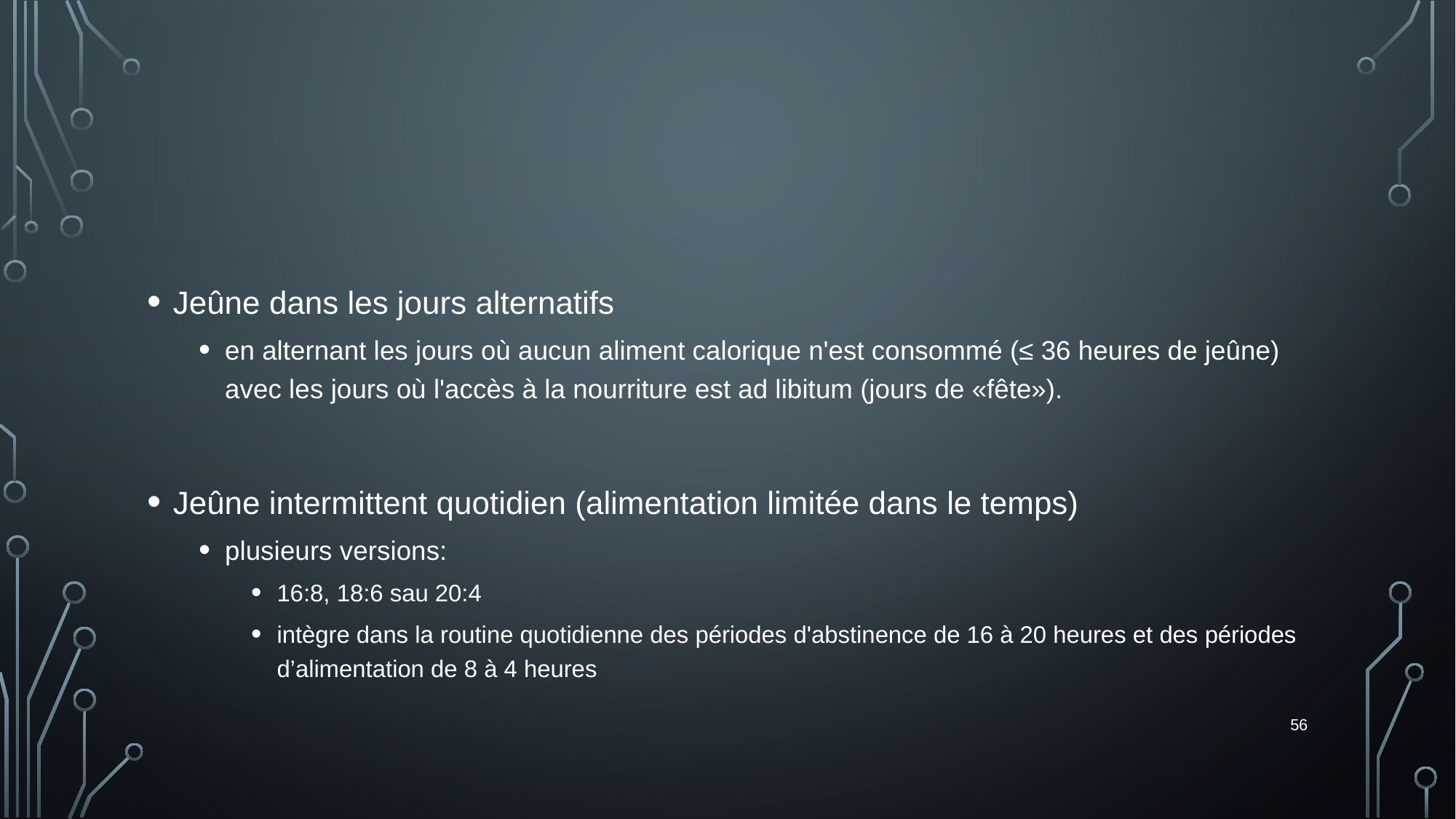

#
Jeûne dans les jours alternatifs
en alternant les jours où aucun aliment calorique n'est consommé (≤ 36 heures de jeûne) avec les jours où l'accès à la nourriture est ad libitum (jours de «fête»).

Jeûne intermittent quotidien (alimentation limitée dans le temps)
plusieurs versions:
16:8, 18:6 sau 20:4
intègre dans la routine quotidienne des périodes d'abstinence de 16 à 20 heures et des périodes d’alimentation de 8 à 4 heures
56